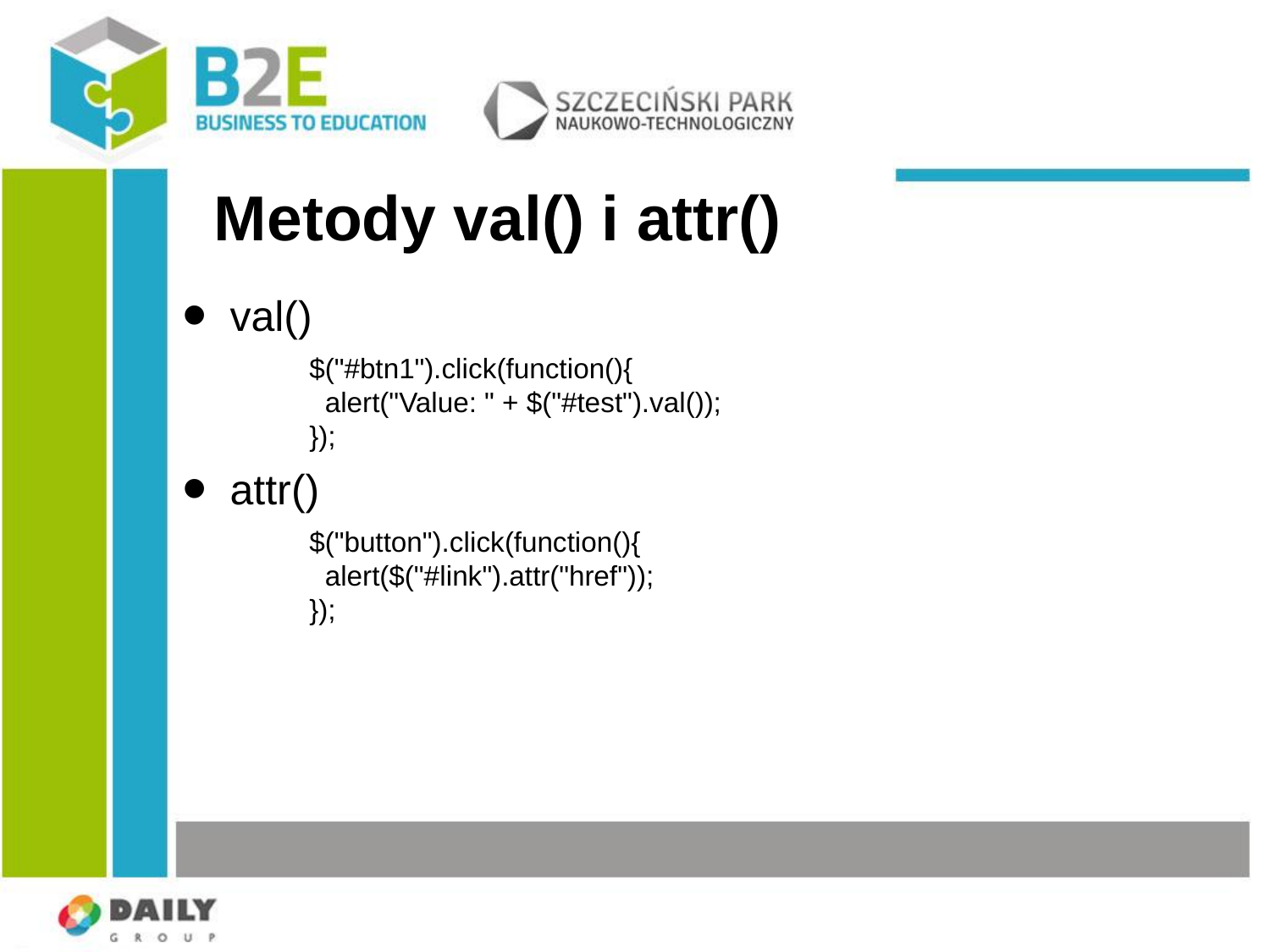

Metody val() i attr()
val()
	$("#btn1").click(function(){
	  alert("Value: " + $("#test").val());
	});
attr()
	$("button").click(function(){
	  alert($("#link").attr("href"));
	});